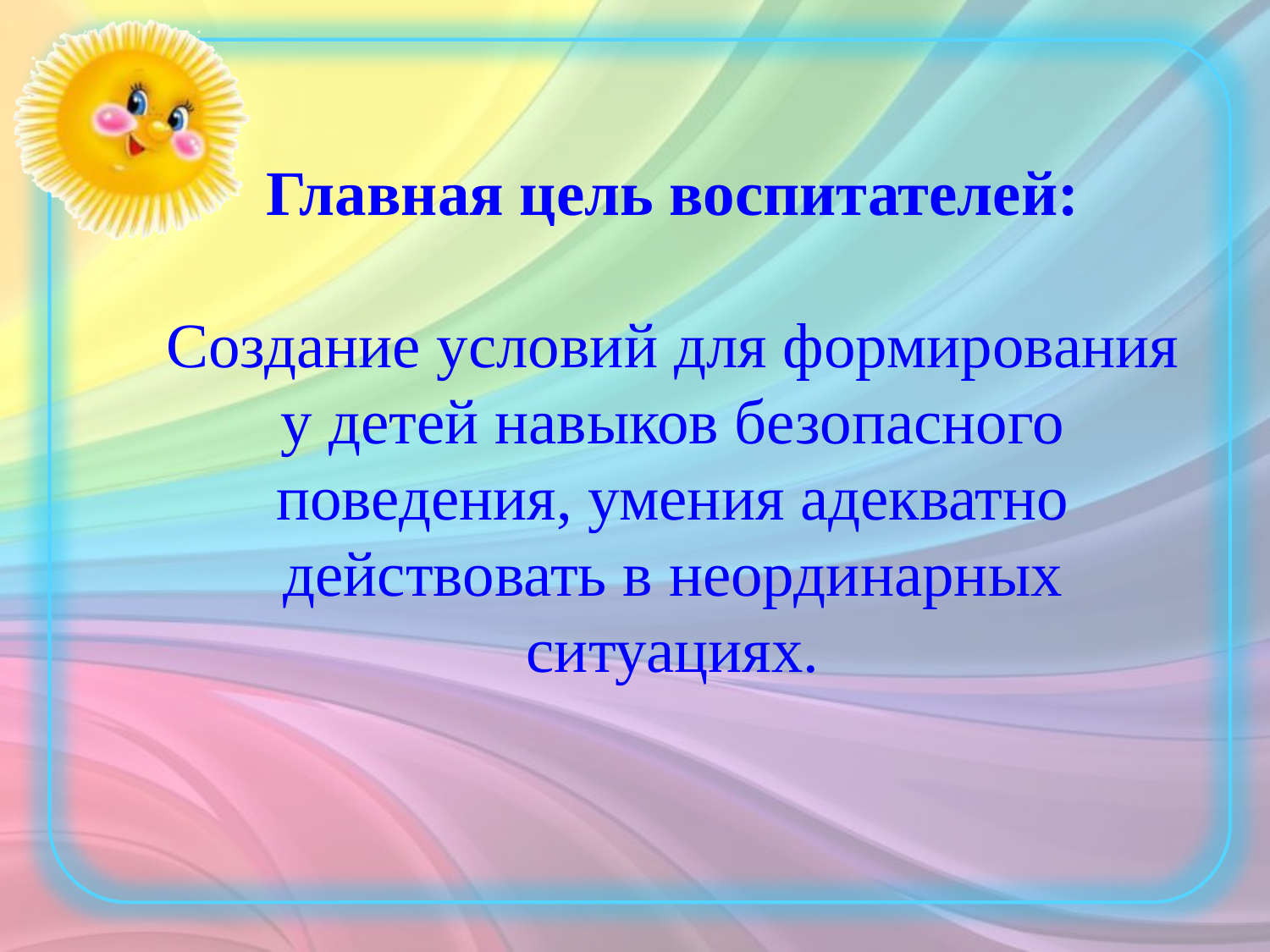

# Главная цель воспитателей:

Создание условий для формирования у детей навыков безопасного поведения, умения адекватно действовать в неординарных ситуациях.